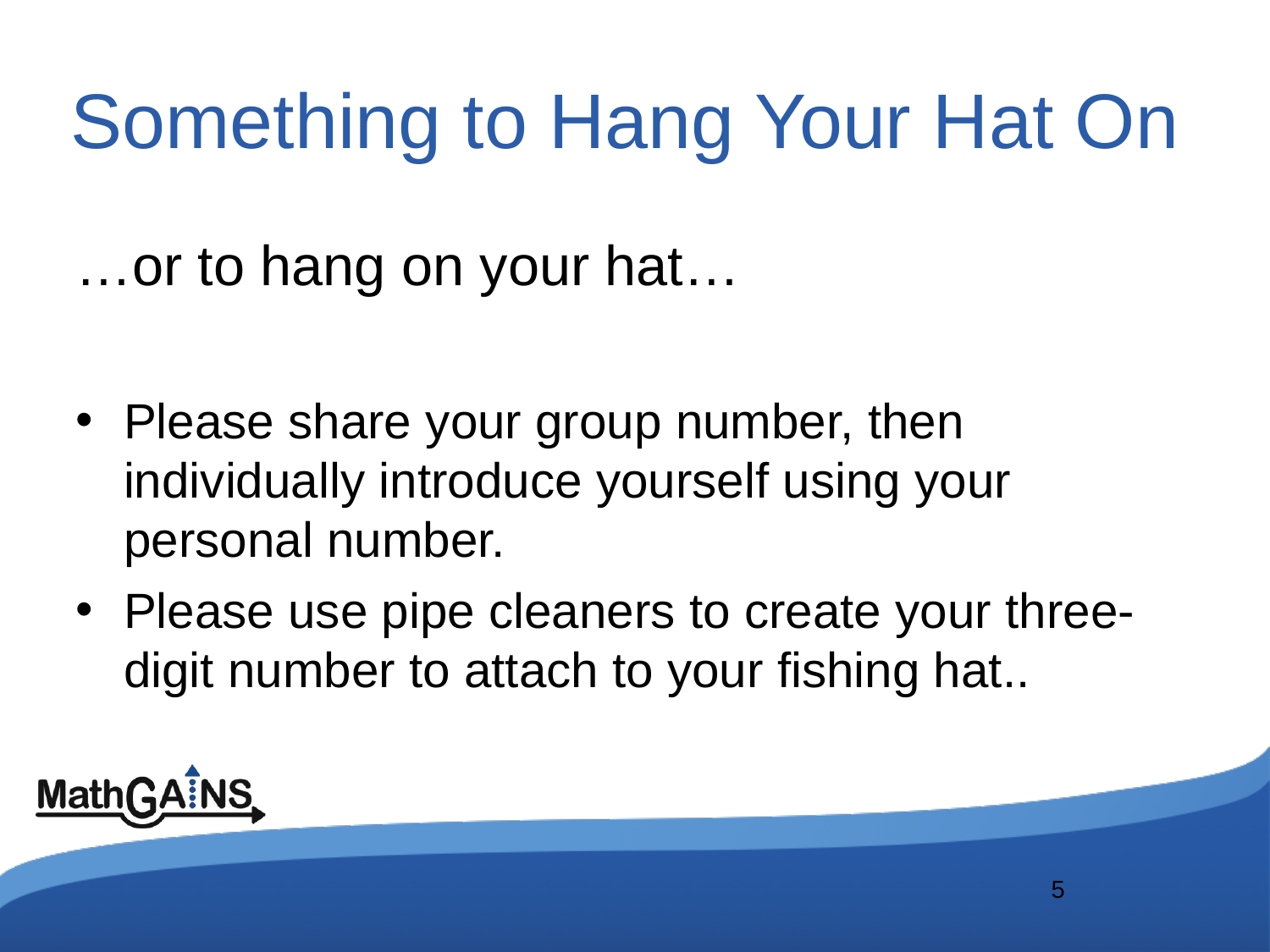

# Something to Hang Your Hat On
…or to hang on your hat…

Please share your group number, then individually introduce yourself using your personal number.
Please use pipe cleaners to create your three-digit number to attach to your fishing hat..

5